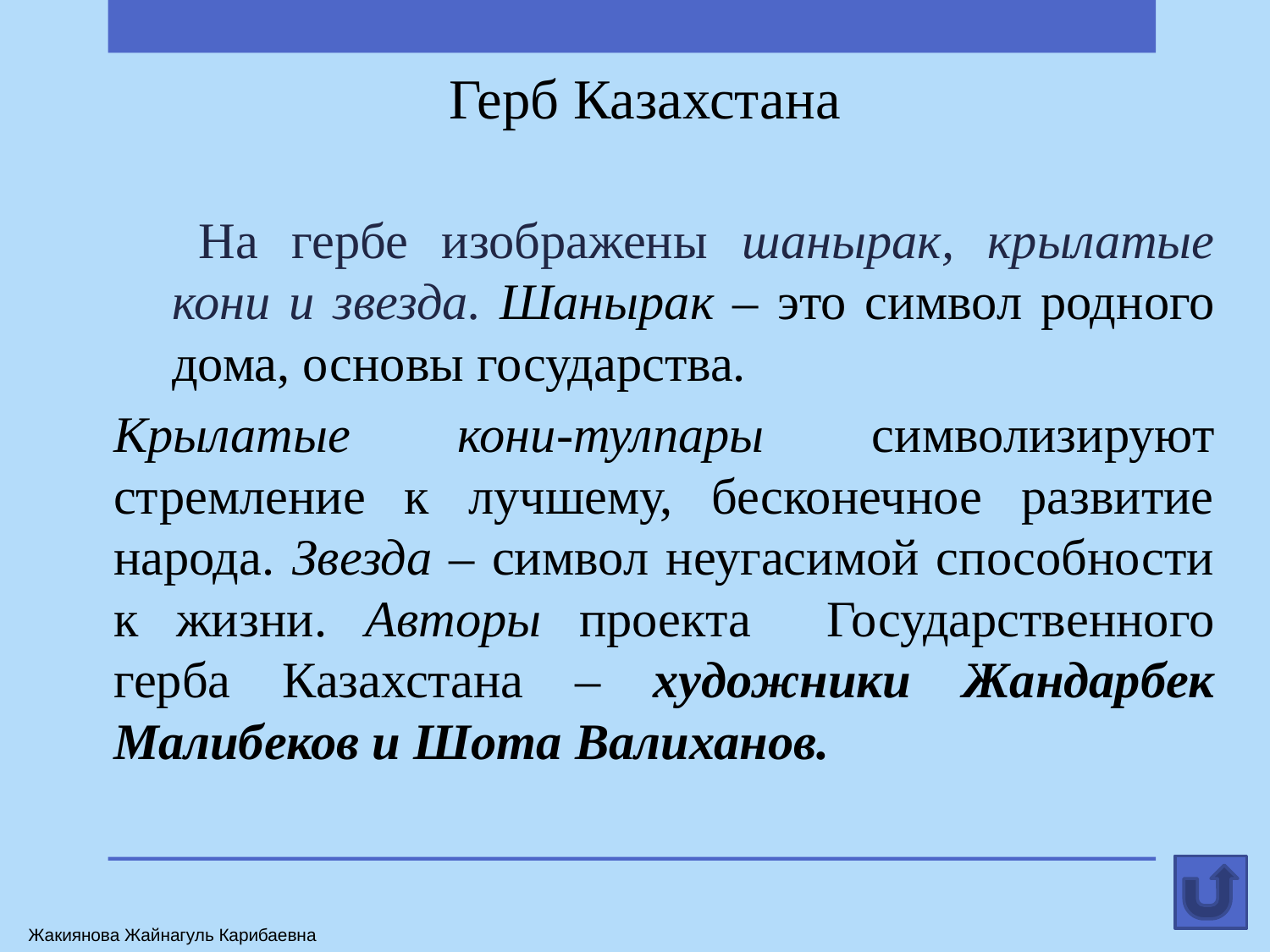

# Герб Казахстана
На гербе изображены шанырак, крылатые кони и звезда. Шанырак – это символ родного дома, основы государства.
Крылатые кони-тулпары символизируют стремление к лучшему, бесконечное развитие народа. Звезда – символ неугасимой способности к жизни. Авторы проекта  Государственного герба Казахстана – художники Жандарбек Малибеков и Шота Валиханов.

Жакиянова Жайнагуль Карибаевна